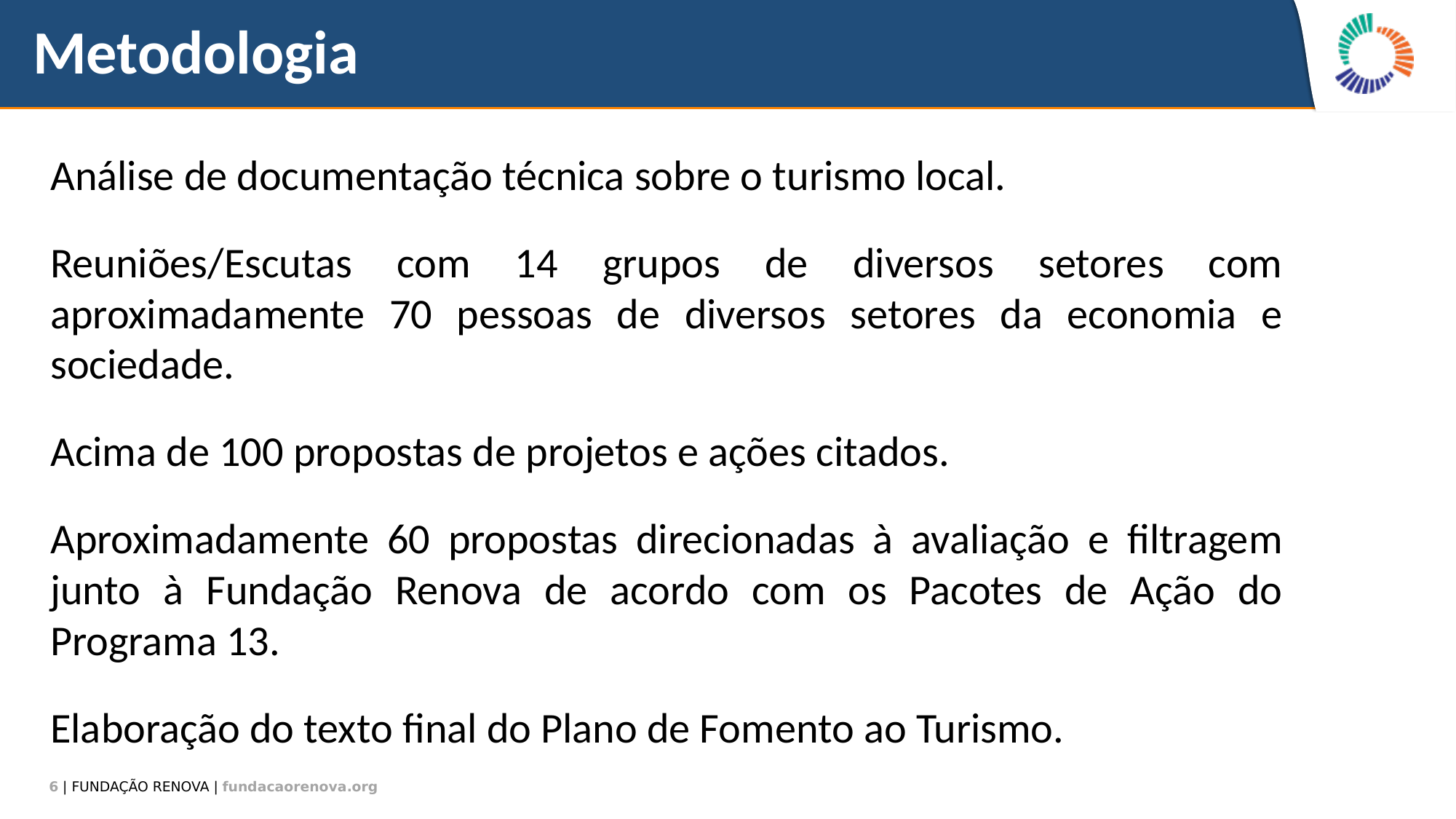

# Metodologia
Análise de documentação técnica sobre o turismo local.
Reuniões/Escutas com 14 grupos de diversos setores com aproximadamente 70 pessoas de diversos setores da economia e sociedade.
Acima de 100 propostas de projetos e ações citados.
Aproximadamente 60 propostas direcionadas à avaliação e filtragem junto à Fundação Renova de acordo com os Pacotes de Ação do Programa 13.
Elaboração do texto final do Plano de Fomento ao Turismo.